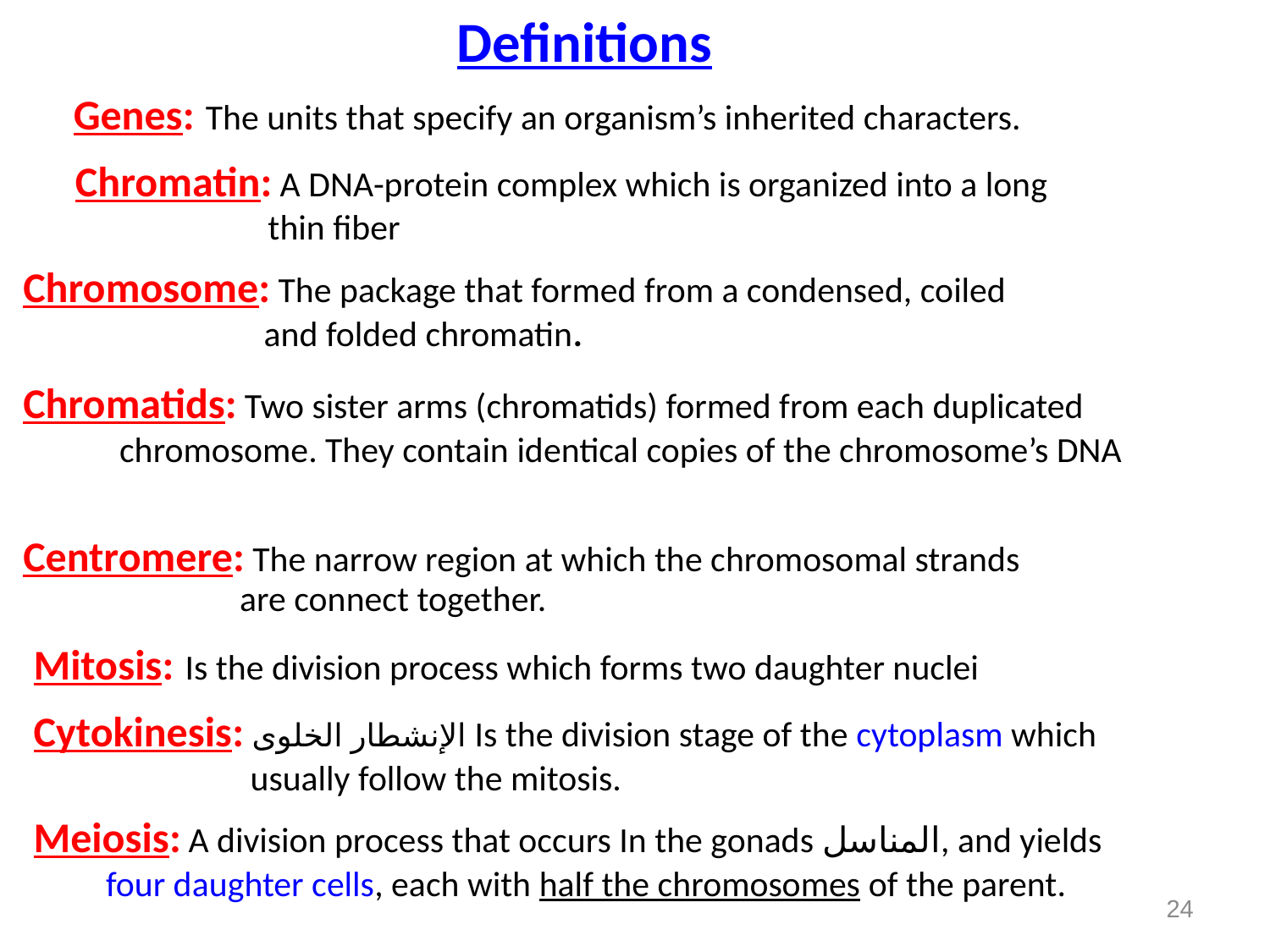

Definitions
Genes: The units that specify an organism’s inherited characters.
Chromatin: A DNA-protein complex which is organized into a long
                        thin fiber
Chromosome: The package that formed from a condensed, coiled
                              and folded chromatin.
Chromatids: Two sister arms (chromatids) formed from each duplicated
            chromosome. They contain identical copies of the chromosome’s DNA
Centromere: The narrow region at which the chromosomal strands
                           are connect together.
Mitosis: Is the division process which forms two daughter nuclei
Cytokinesis: الإنشطار الخلوى Is the division stage of the cytoplasm which
                           usually follow the mitosis.
Meiosis: A division process that occurs In the gonads المناسل, and yields
         four daughter cells, each with half the chromosomes of the parent.
24